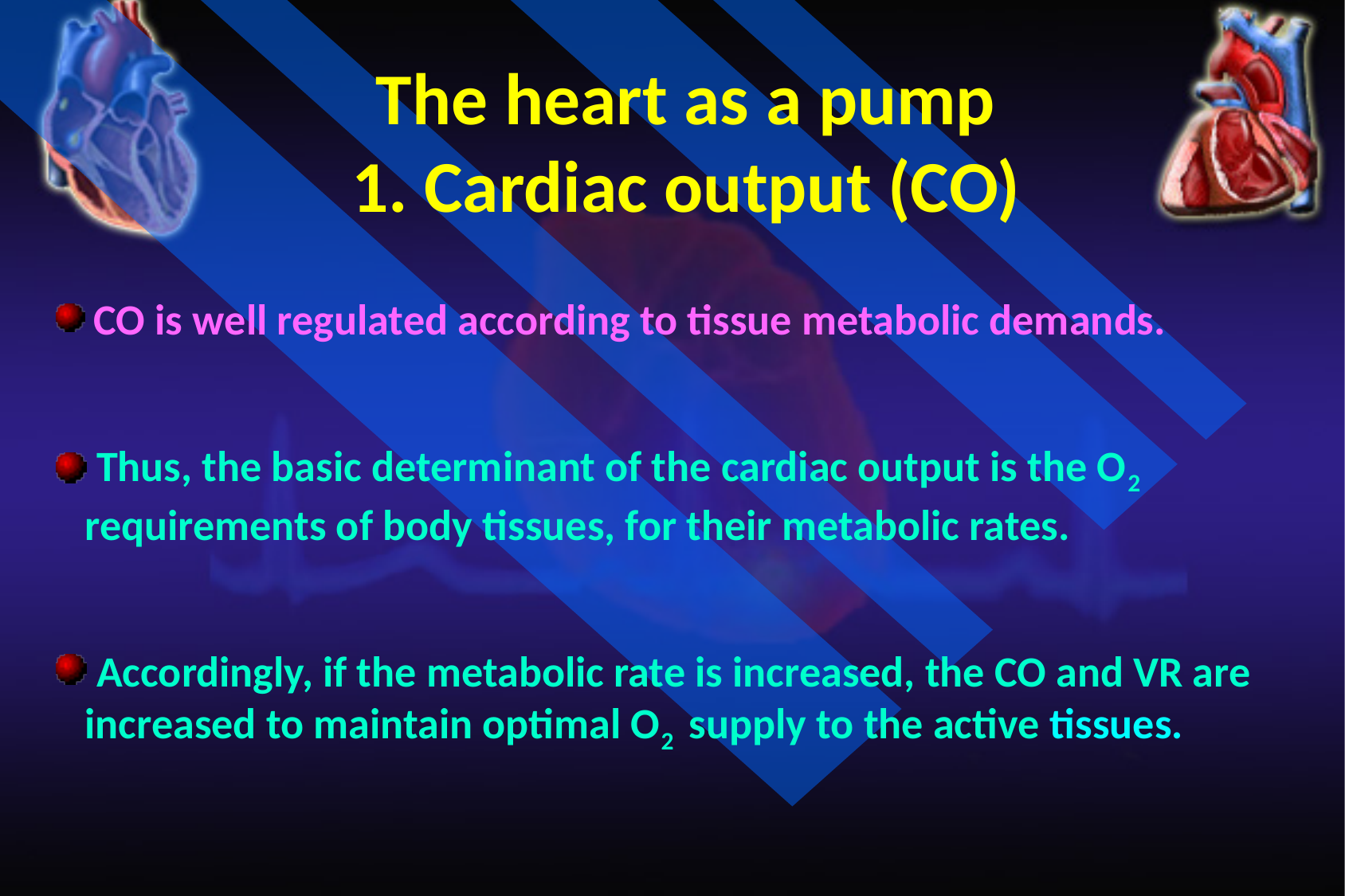

The heart as a pump
1. Cardiac output (CO)
 CO is well regulated according to tissue metabolic demands.

 Thus, the basic determinant of the cardiac output is the O2 requirements of body tissues, for their metabolic rates.

 Accordingly, if the metabolic rate is increased, the CO and VR are increased to maintain optimal O2  supply to the active tissues.